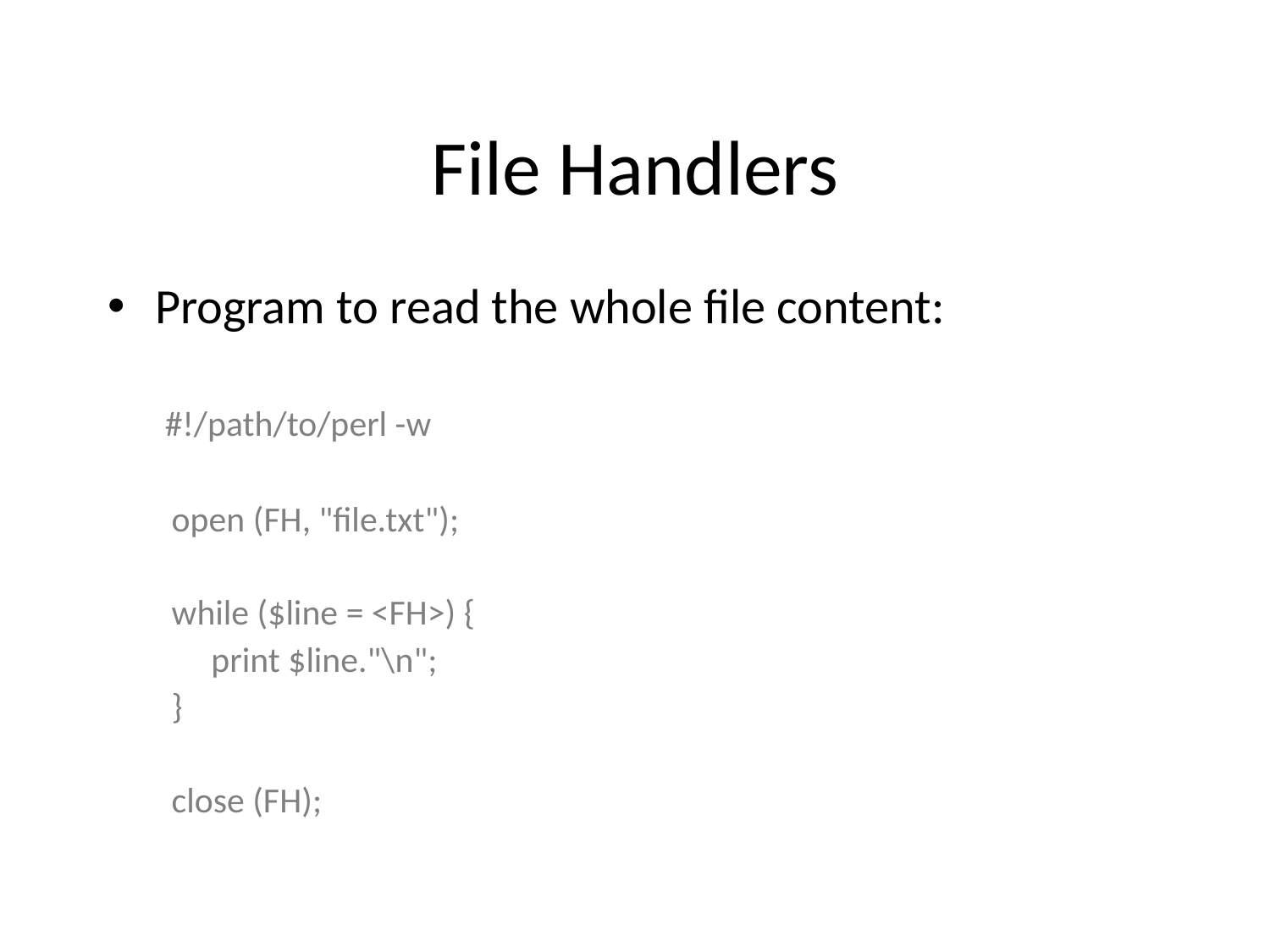

# File Handlers
Program to read the whole file content:

	 #!/path/to/perl -w

open (FH, "file.txt");

while ($line = <FH>) {
	print $line."\n";
}

close (FH);